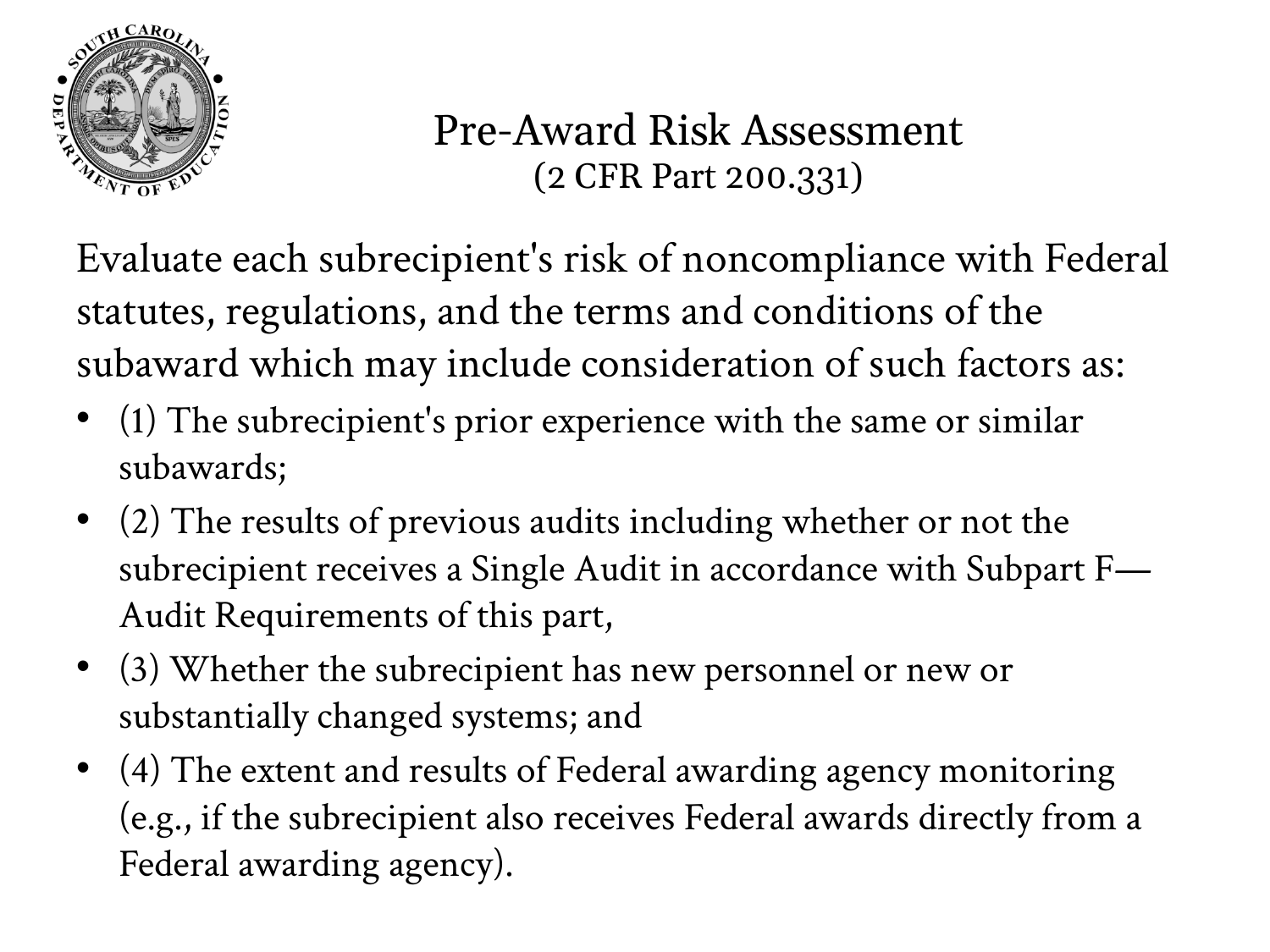

# Pre-Award Risk Assessment (2 CFR Part 200.331)
Evaluate each subrecipient's risk of noncompliance with Federal statutes, regulations, and the terms and conditions of the subaward which may include consideration of such factors as:
(1) The subrecipient's prior experience with the same or similar subawards;
(2) The results of previous audits including whether or not the subrecipient receives a Single Audit in accordance with Subpart F—Audit Requirements of this part,
(3) Whether the subrecipient has new personnel or new or substantially changed systems; and
(4) The extent and results of Federal awarding agency monitoring (e.g., if the subrecipient also receives Federal awards directly from a Federal awarding agency).